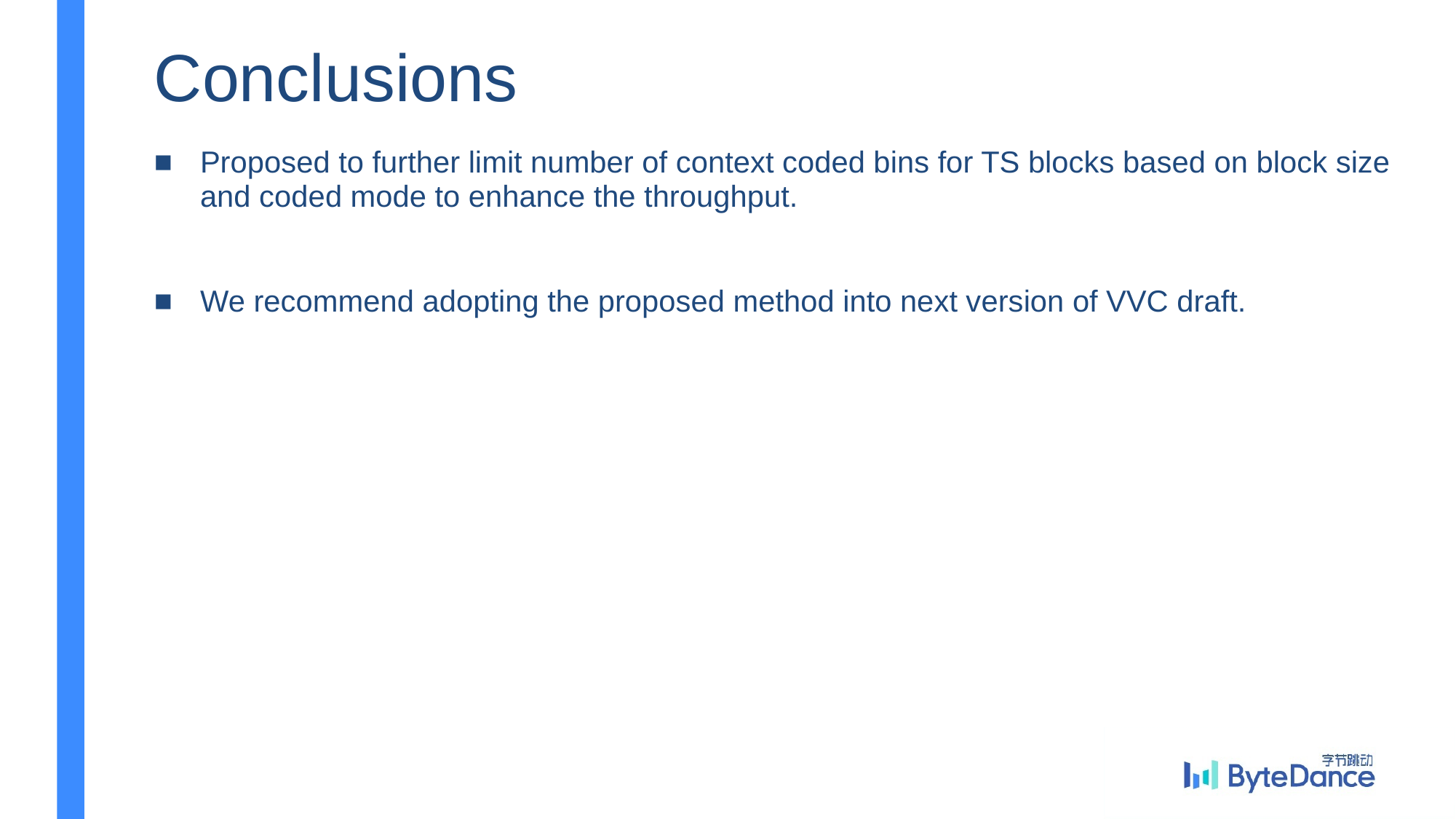

# Conclusions
Proposed to further limit number of context coded bins for TS blocks based on block size and coded mode to enhance the throughput.

We recommend adopting the proposed method into next version of VVC draft.